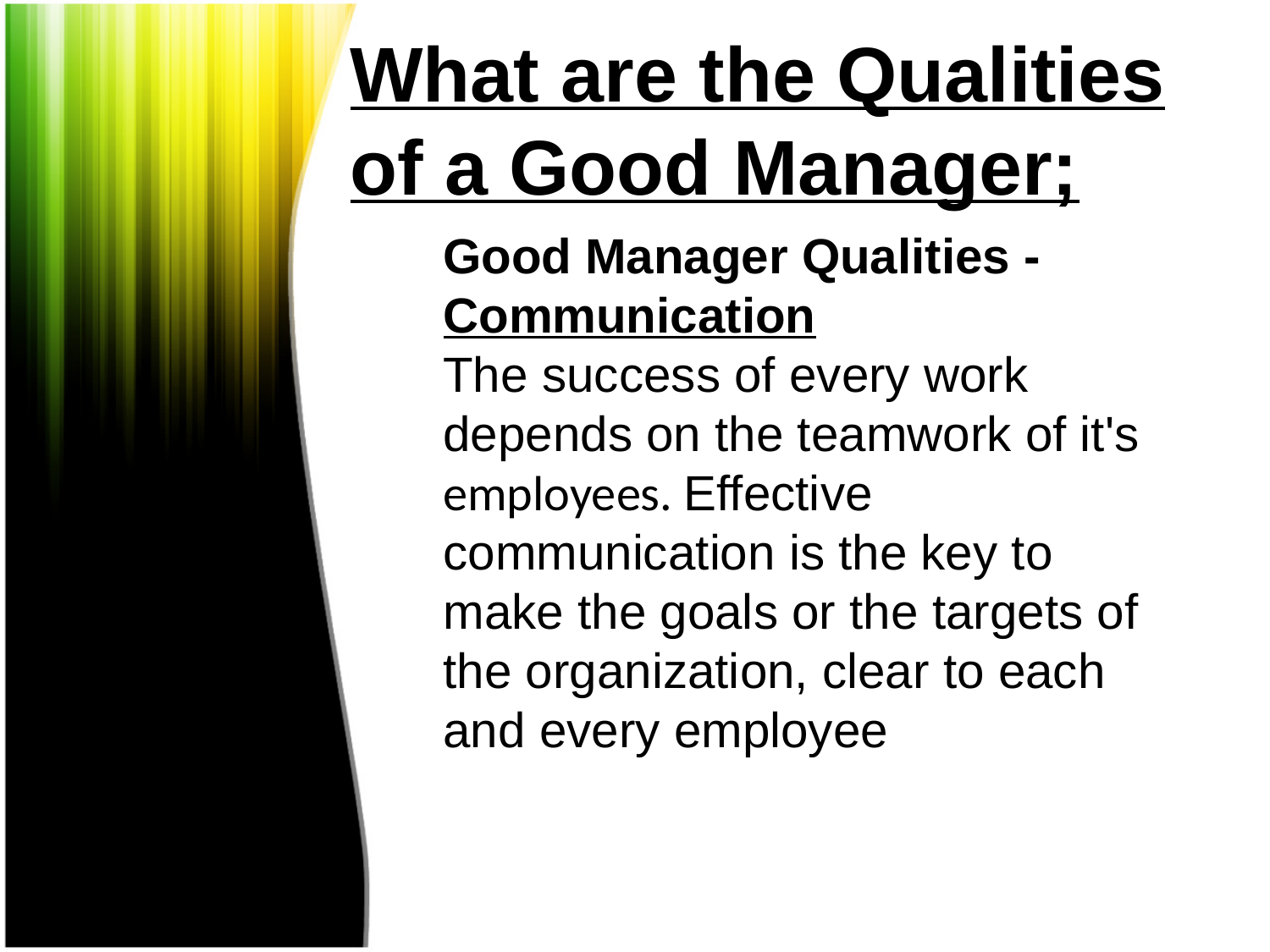

# What are the Qualities of a Good Manager;
Good Manager Qualities - Communication
The success of every work depends on the teamwork of it's employees. Effective communication is the key to make the goals or the targets of the organization, clear to each and every employee